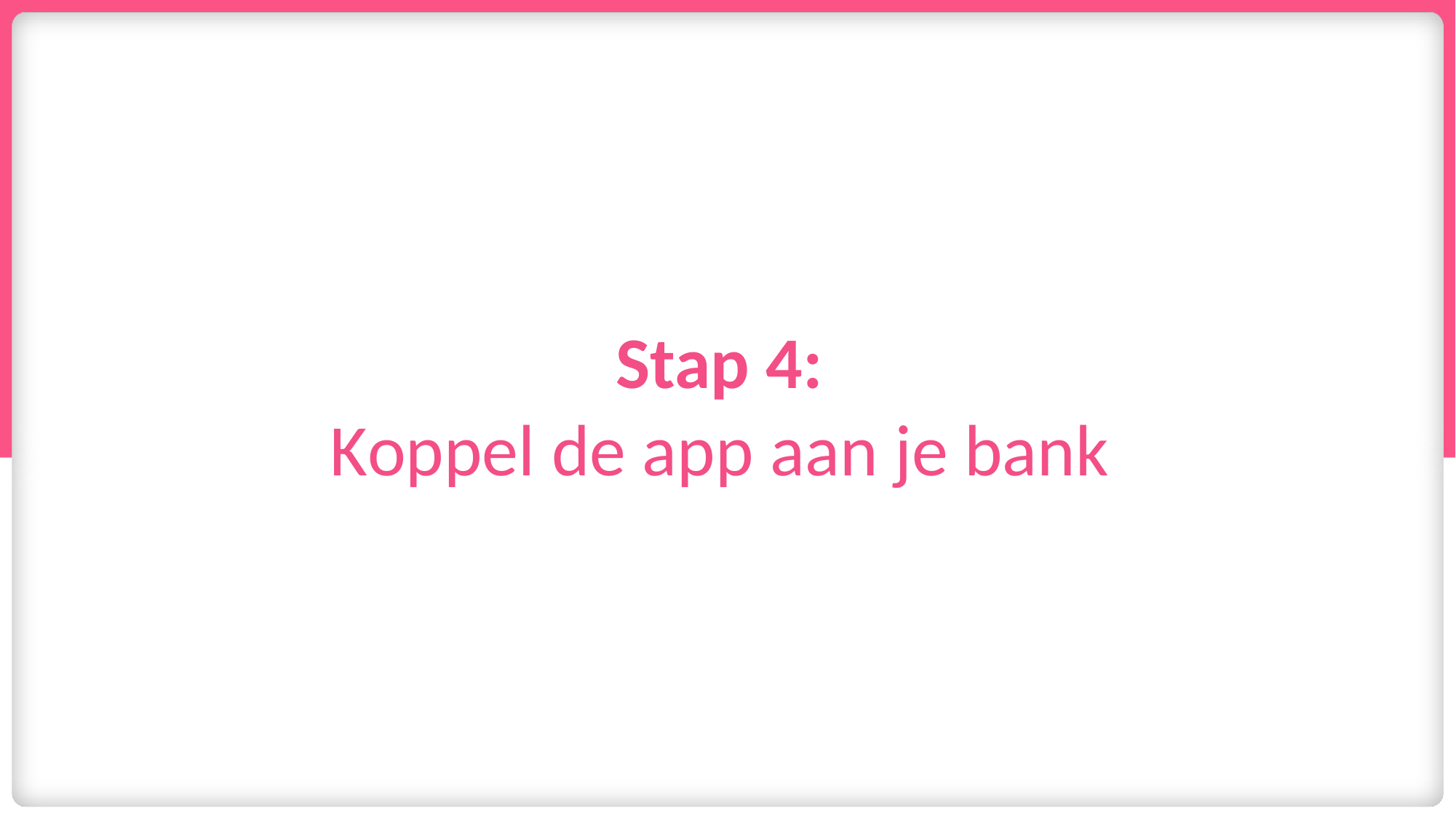

Stap 4:
Koppel de app aan je bank